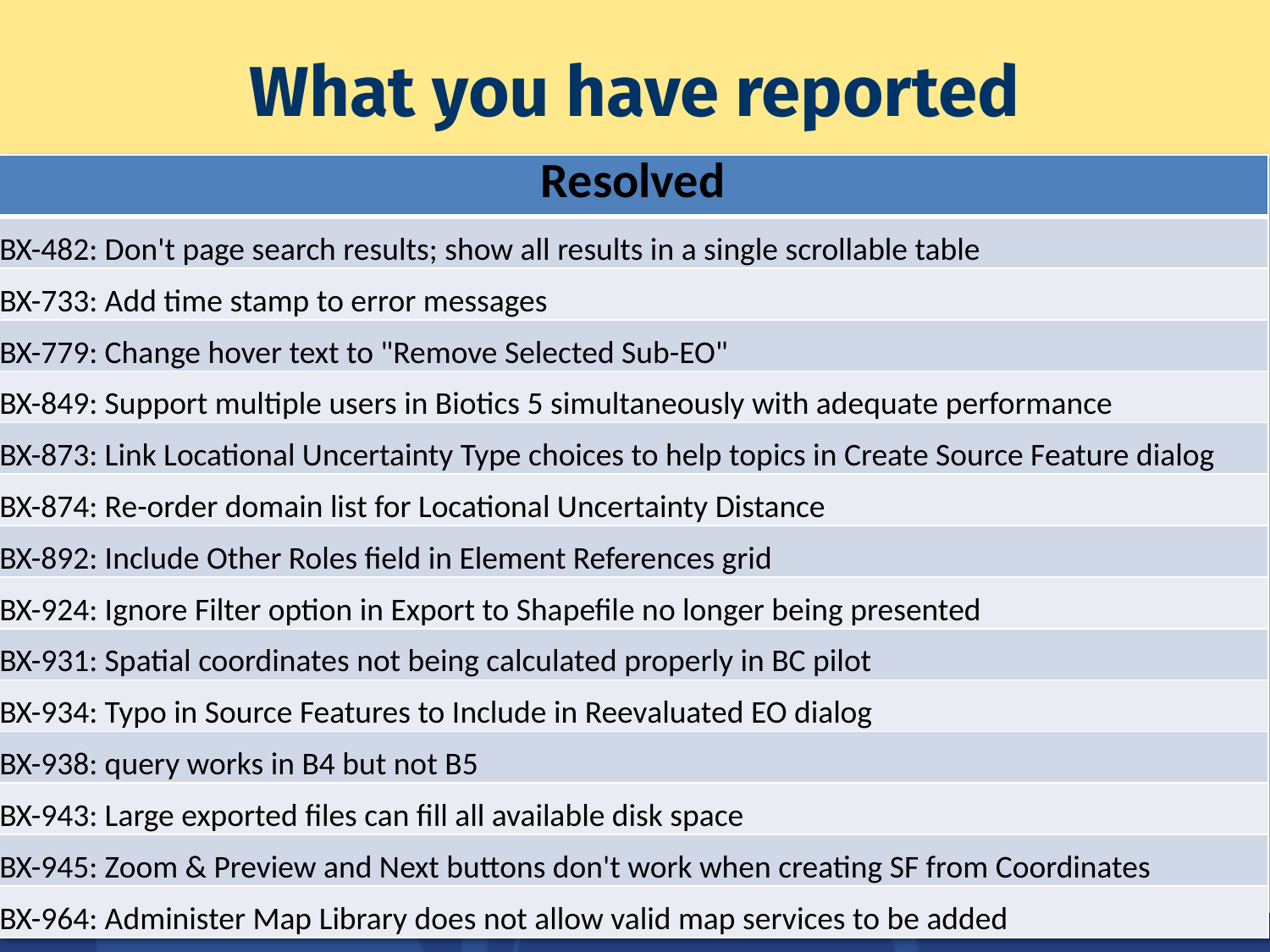

# What you have reported
| Resolved |
| --- |
| BX-482: Don't page search results; show all results in a single scrollable table |
| BX-733: Add time stamp to error messages |
| BX-779: Change hover text to "Remove Selected Sub-EO" |
| BX-849: Support multiple users in Biotics 5 simultaneously with adequate performance |
| BX-873: Link Locational Uncertainty Type choices to help topics in Create Source Feature dialog |
| BX-874: Re-order domain list for Locational Uncertainty Distance |
| BX-892: Include Other Roles field in Element References grid |
| BX-924: Ignore Filter option in Export to Shapefile no longer being presented |
| BX-931: Spatial coordinates not being calculated properly in BC pilot |
| BX-934: Typo in Source Features to Include in Reevaluated EO dialog |
| BX-938: query works in B4 but not B5 |
| BX-943: Large exported files can fill all available disk space |
| BX-945: Zoom & Preview and Next buttons don't work when creating SF from Coordinates |
| BX-964: Administer Map Library does not allow valid map services to be added |